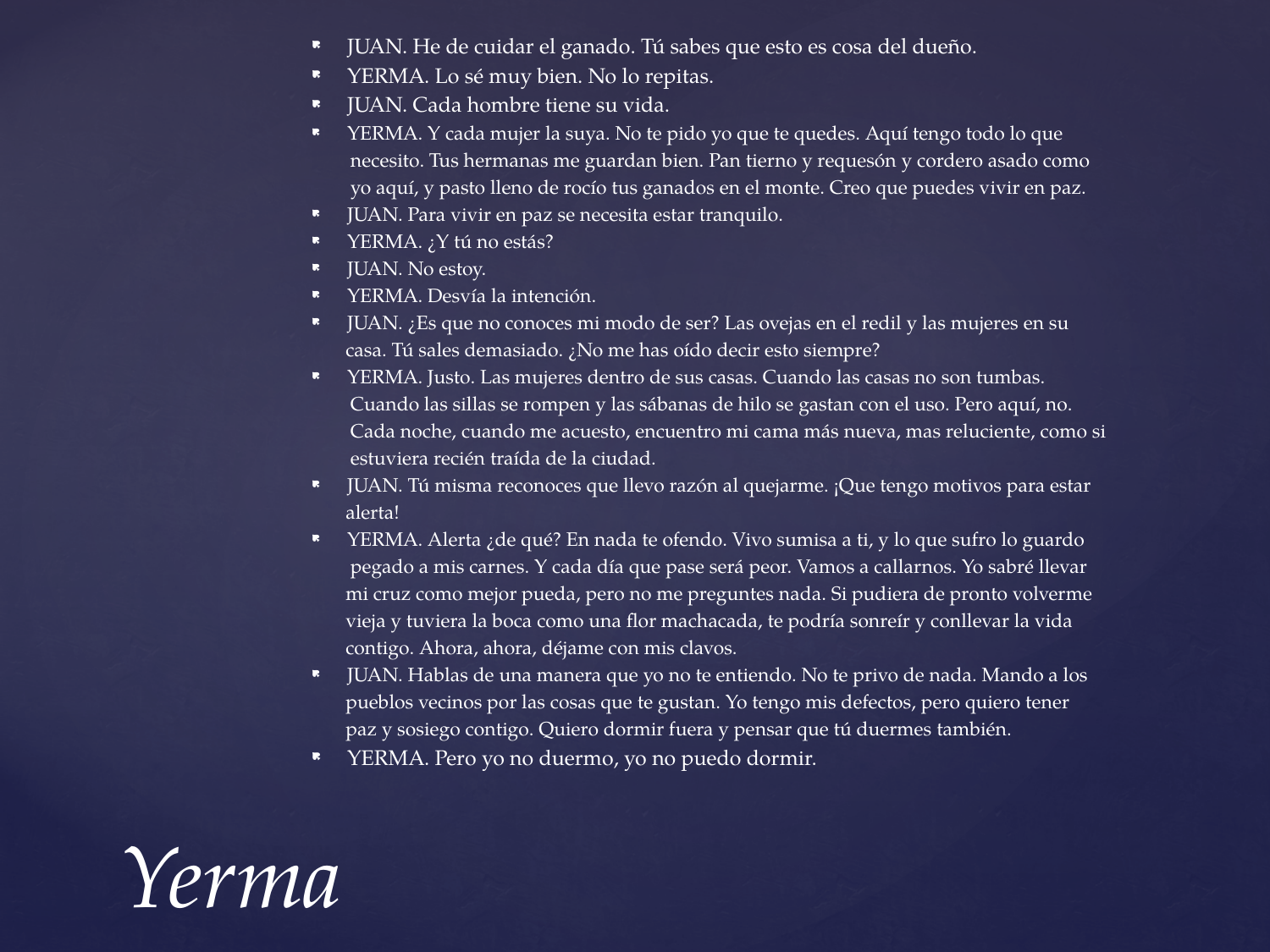

JUAN. He de cuidar el ganado. Tú sabes que esto es cosa del dueño.
YERMA. Lo sé muy bien. No lo repitas.
JUAN. Cada hombre tiene su vida.
YERMA. Y cada mujer la suya. No te pido yo que te quedes. Aquí tengo todo lo que
        necesito. Tus hermanas me guardan bien. Pan tierno y requesón y cordero asado como
        yo aquí, y pasto lleno de rocío tus ganados en el monte. Creo que puedes vivir en paz.
JUAN. Para vivir en paz se necesita estar tranquilo.
YERMA. ¿Y tú no estás?
JUAN. No estoy.
YERMA. Desvía la intención.
JUAN. ¿Es que no conoces mi modo de ser? Las ovejas en el redil y las mujeres en su
       casa. Tú sales demasiado. ¿No me has oído decir esto siempre?
YERMA. Justo. Las mujeres dentro de sus casas. Cuando las casas no son tumbas.
        Cuando las sillas se rompen y las sábanas de hilo se gastan con el uso. Pero aquí, no.
        Cada noche, cuando me acuesto, encuentro mi cama más nueva, mas reluciente, como si
        estuviera recién traída de la ciudad.
JUAN. Tú misma reconoces que llevo razón al quejarme. ¡Que tengo motivos para estar
       alerta!
YERMA. Alerta ¿de qué? En nada te ofendo. Vivo sumisa a ti, y lo que sufro lo guardo
        pegado a mis carnes. Y cada día que pase será peor. Vamos a callarnos. Yo sabré llevar
       mi cruz como mejor pueda, pero no me preguntes nada. Si pudiera de pronto volverme
       vieja y tuviera la boca como una flor machacada, te podría sonreír y conllevar la vida
       contigo. Ahora, ahora, déjame con mis clavos.
JUAN. Hablas de una manera que yo no te entiendo. No te privo de nada. Mando a los
       pueblos vecinos por las cosas que te gustan. Yo tengo mis defectos, pero quiero tener
       paz y sosiego contigo. Quiero dormir fuera y pensar que tú duermes también.
YERMA. Pero yo no duermo, yo no puedo dormir.

# Yerma